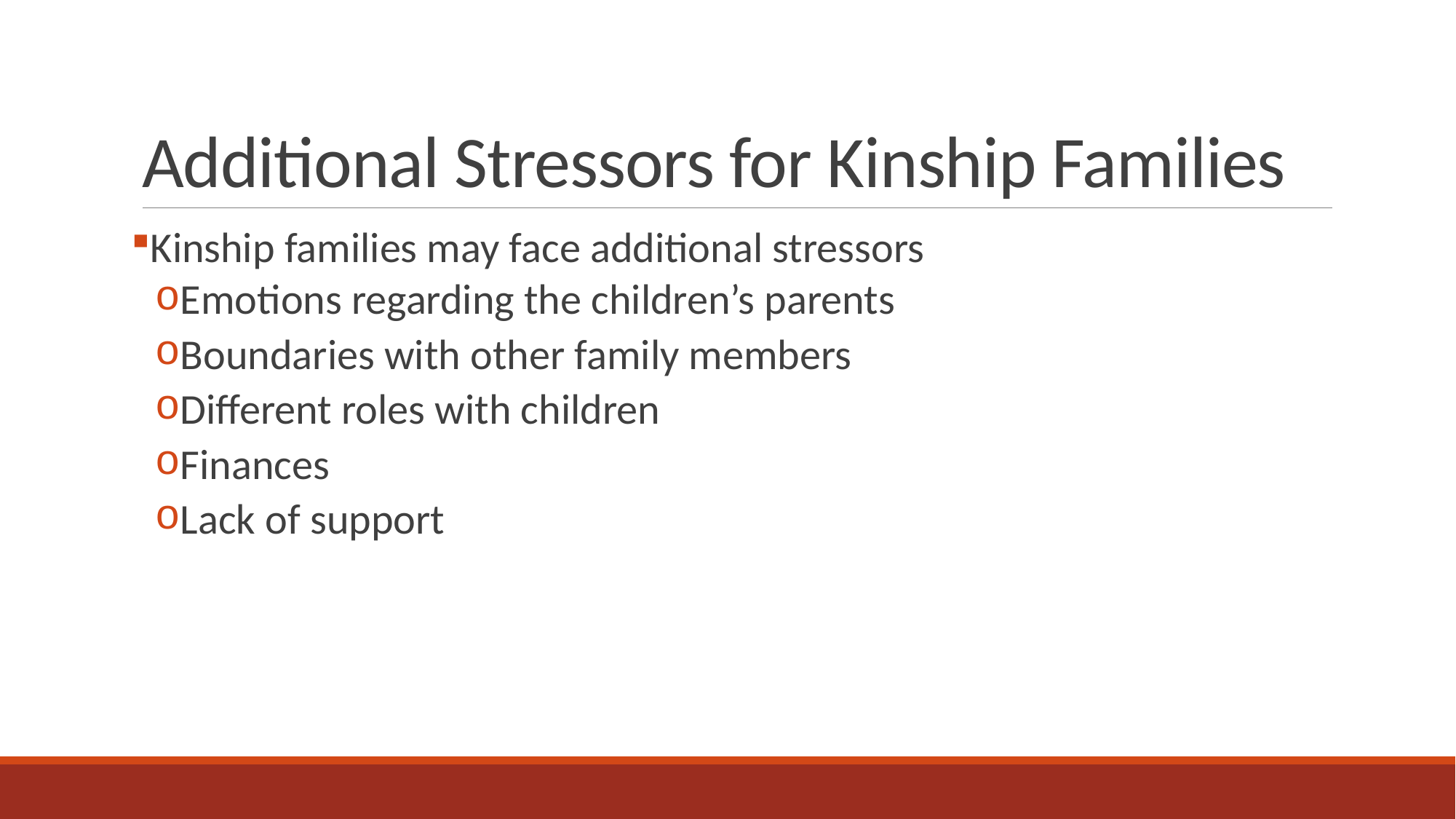

# Additional Stressors for Kinship Families
Kinship families may face additional stressors
Emotions regarding the children’s parents
Boundaries with other family members
Different roles with children
Finances
Lack of support